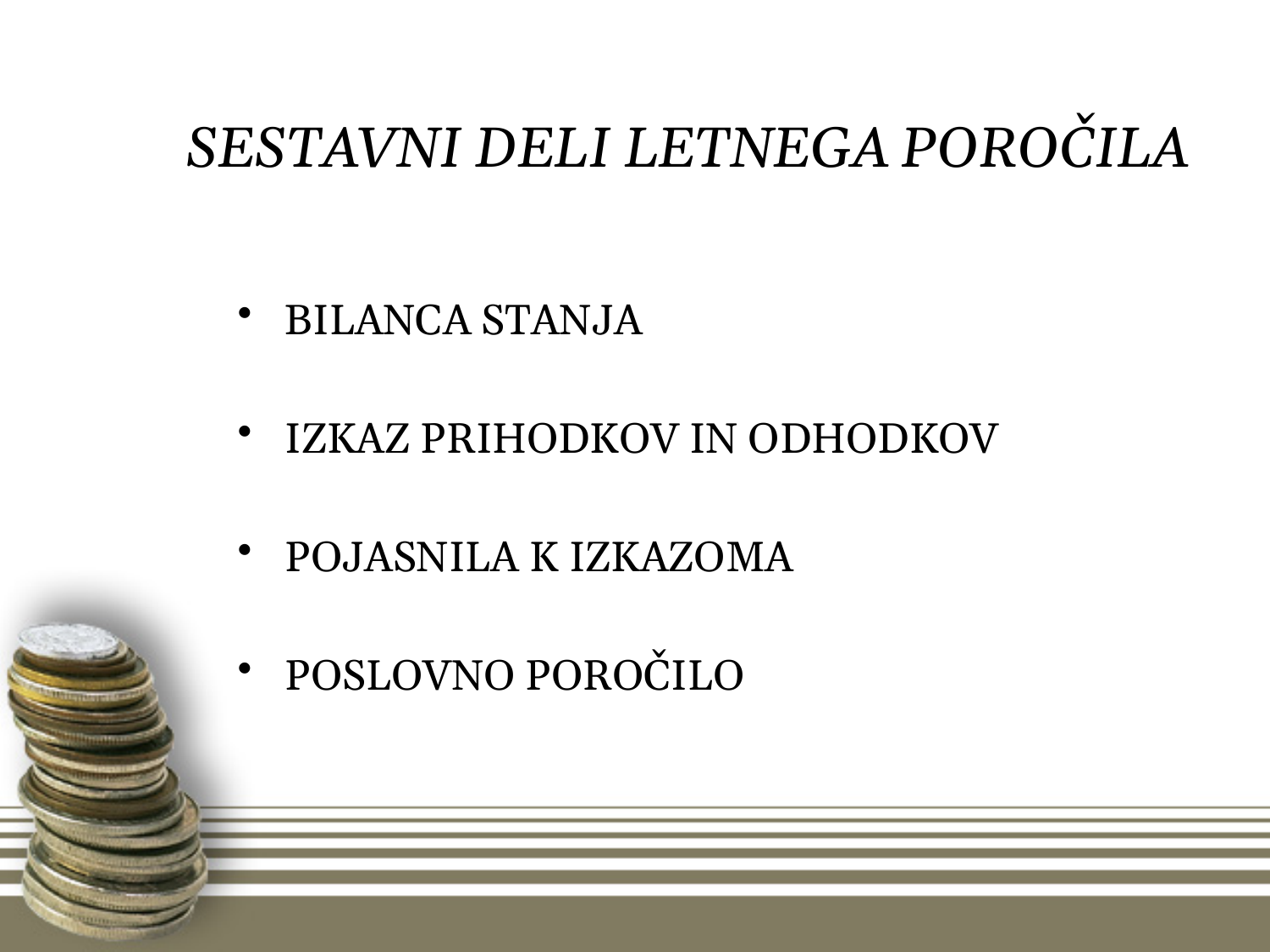

# SESTAVNI DELI LETNEGA POROČILA
BILANCA STANJA

IZKAZ PRIHODKOV IN ODHODKOV

POJASNILA K IZKAZOMA

POSLOVNO POROČILO